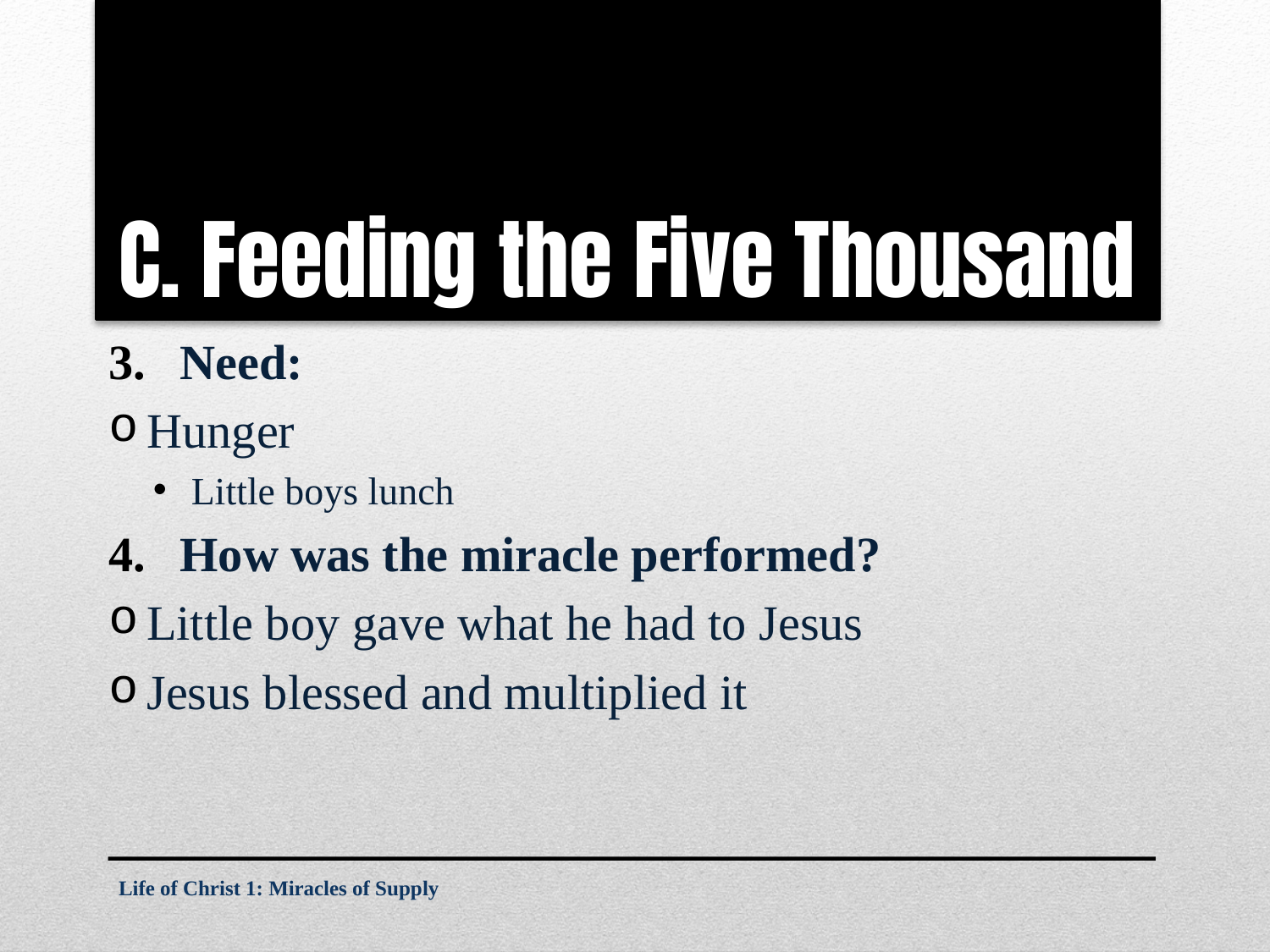

# C. Feeding the Five Thousand
Need:
Hunger
Little boys lunch
How was the miracle performed?
Little boy gave what he had to Jesus
Jesus blessed and multiplied it

Life of Christ 1: Miracles of Supply